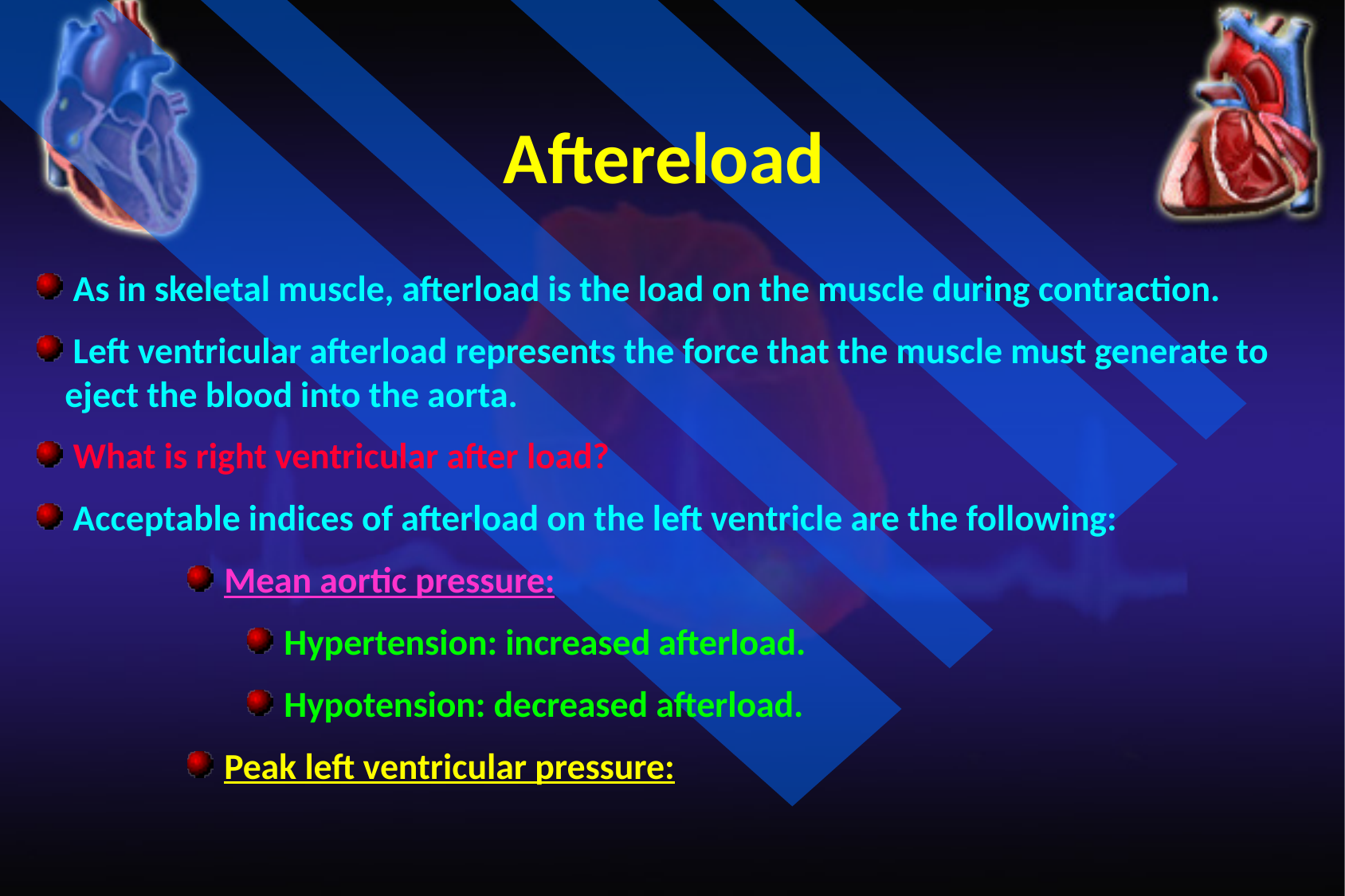

Aftereload
 As in skeletal muscle, afterload is the load on the muscle during contraction.
 Left ventricular afterload represents the force that the muscle must generate to eject the blood into the aorta.
 What is right ventricular after load?
 Acceptable indices of afterload on the left ventricle are the following:
 Mean aortic pressure:
 Hypertension: increased afterload.
 Hypotension: decreased afterload.
 Peak left ventricular pressure: